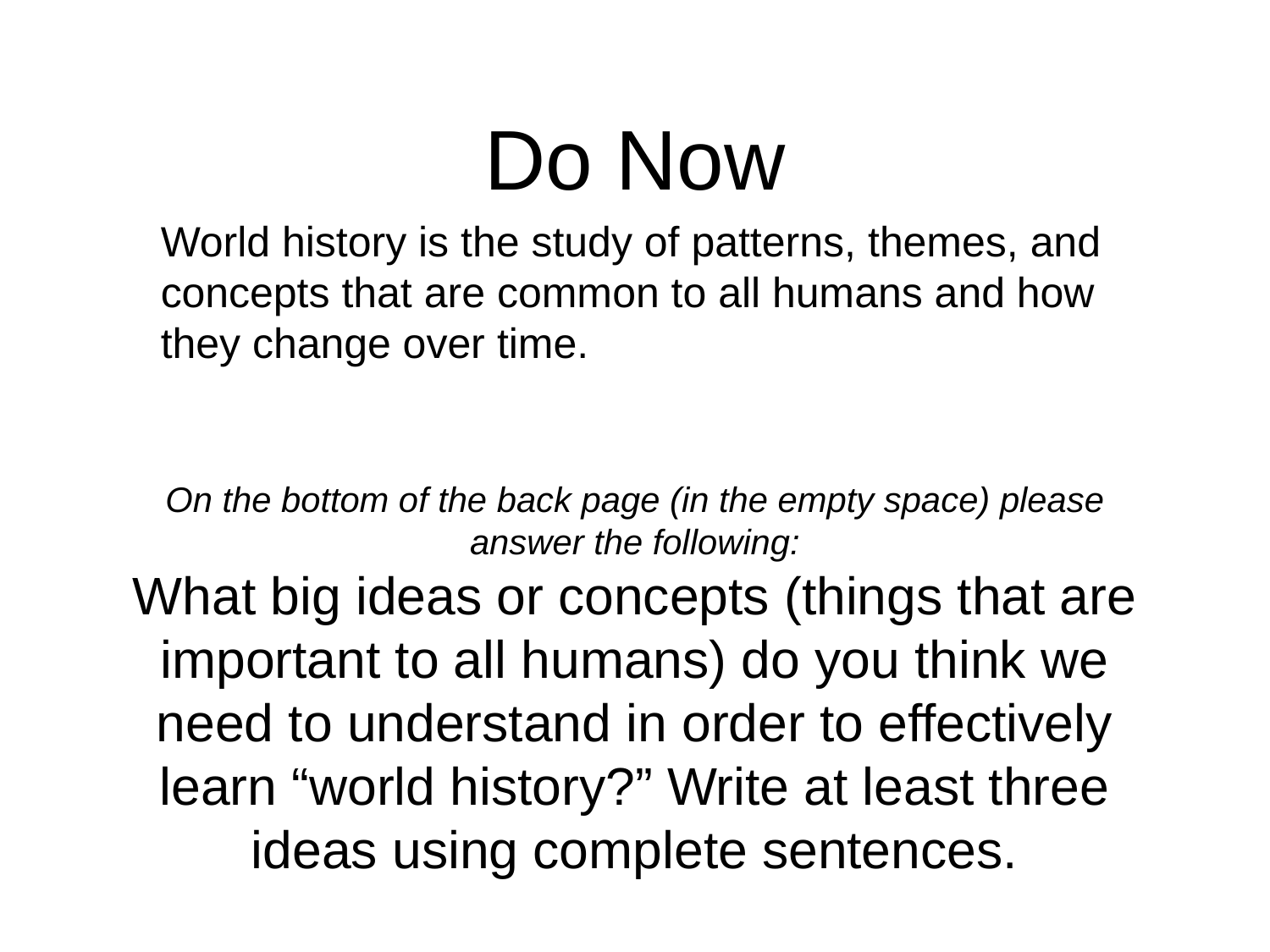

# Do Now
World history is the study of patterns, themes, and concepts that are common to all humans and how they change over time.
On the bottom of the back page (in the empty space) please answer the following:
What big ideas or concepts (things that are important to all humans) do you think we need to understand in order to effectively learn “world history?” Write at least three ideas using complete sentences.